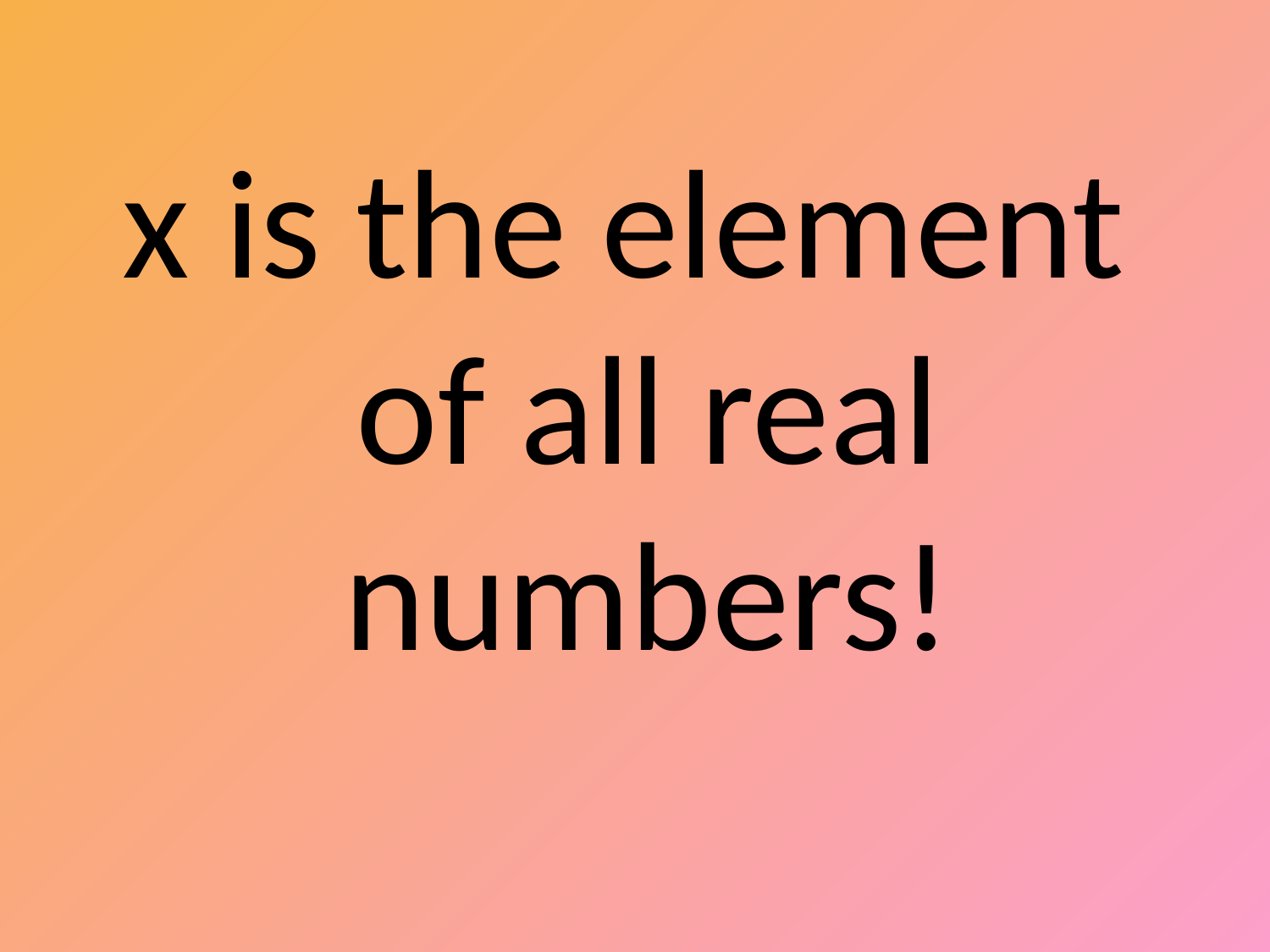

x is the element of all real numbers!